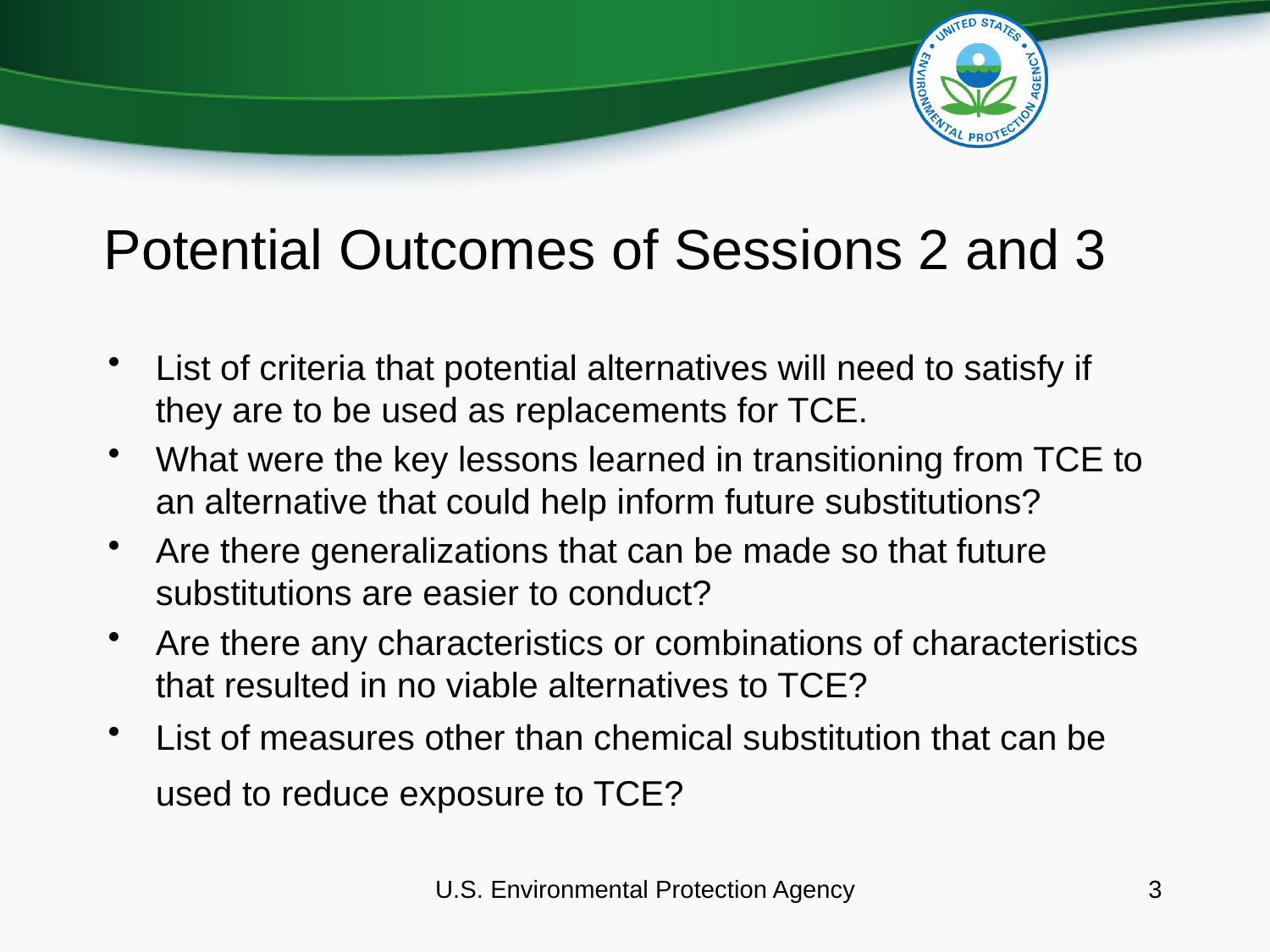

# Potential Outcomes of Sessions 2 and 3
List of criteria that potential alternatives will need to satisfy if they are to be used as replacements for TCE.
What were the key lessons learned in transitioning from TCE to an alternative that could help inform future substitutions?
Are there generalizations that can be made so that future substitutions are easier to conduct?
Are there any characteristics or combinations of characteristics that resulted in no viable alternatives to TCE?
List of measures other than chemical substitution that can be used to reduce exposure to TCE?

U.S. Environmental Protection Agency
3